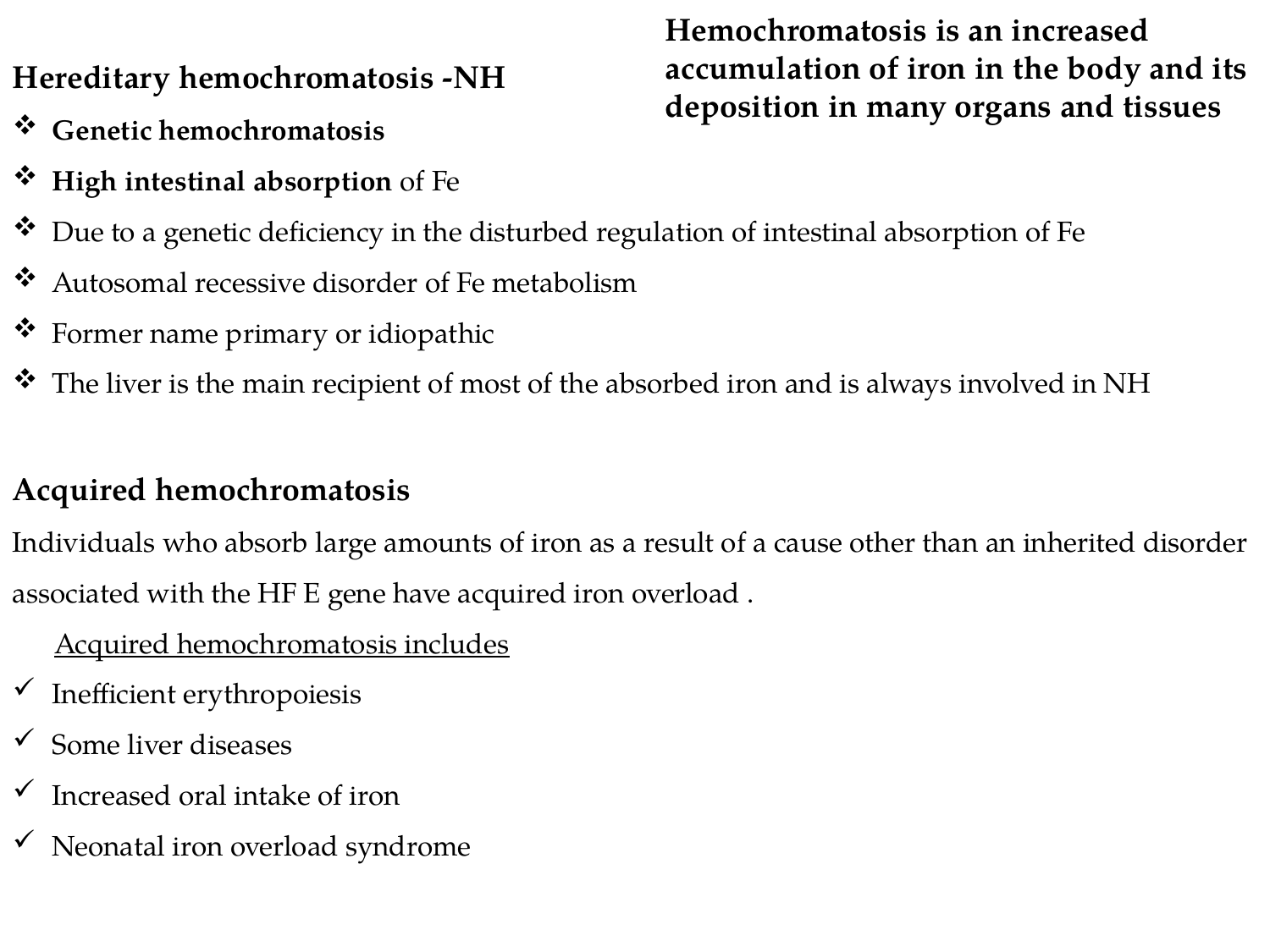

Hemochromatosis is an increased accumulation of iron in the body and its deposition in many organs and tissues
Hereditary hemochromatosis -NH
Genetic hemochromatosis
High intestinal absorption of Fe
Due to a genetic deficiency in the disturbed regulation of intestinal absorption of Fe
Autosomal recessive disorder of Fe metabolism
Former name primary or idiopathic
The liver is the main recipient of most of the absorbed iron and is always involved in NH

Acquired hemochromatosis
Individuals who absorb large amounts of iron as a result of a cause other than an inherited disorder associated with the HF E gene have acquired iron overload .
      Acquired hemochromatosis includes
Inefficient erythropoiesis
Some liver diseases
Increased oral intake of iron
Neonatal iron overload syndrome